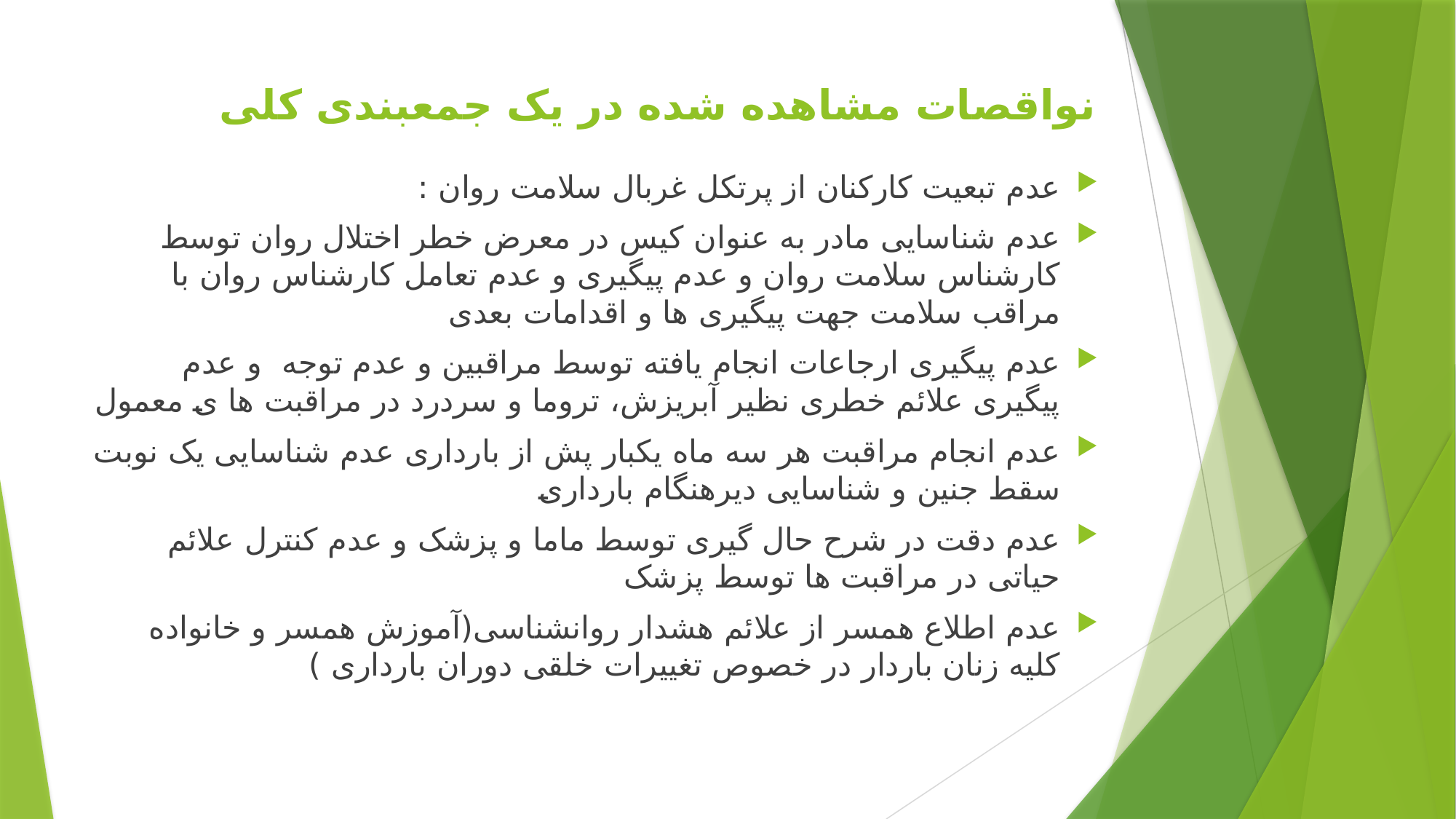

# نواقصات مشاهده شده در یک جمعبندی کلی
عدم تبعیت کارکنان از پرتکل غربال سلامت روان :
عدم شناسایی مادر به عنوان کیس در معرض خطر اختلال روان توسط کارشناس سلامت روان و عدم پیگیری و عدم تعامل کارشناس روان با مراقب سلامت جهت پیگیری ها و اقدامات بعدی
عدم پیگیری ارجاعات انجام یافته توسط مراقبین و عدم توجه  و عدم پیگیری علائم خطری نظیر آبریزش، تروما و سردرد در مراقبت ها ی معمول
عدم انجام مراقبت هر سه ماه یکبار پش از بارداری عدم شناسایی یک نوبت سقط جنین و شناسایی دیرهنگام بارداری
عدم دقت در شرح حال گیری توسط ماما و پزشک و عدم کنترل علائم حیاتی در مراقبت ها توسط پزشک
عدم اطلاع همسر از علائم هشدار روانشناسی(آموزش همسر و خانواده کلیه زنان باردار در خصوص تغییرات خلقی دوران بارداری )